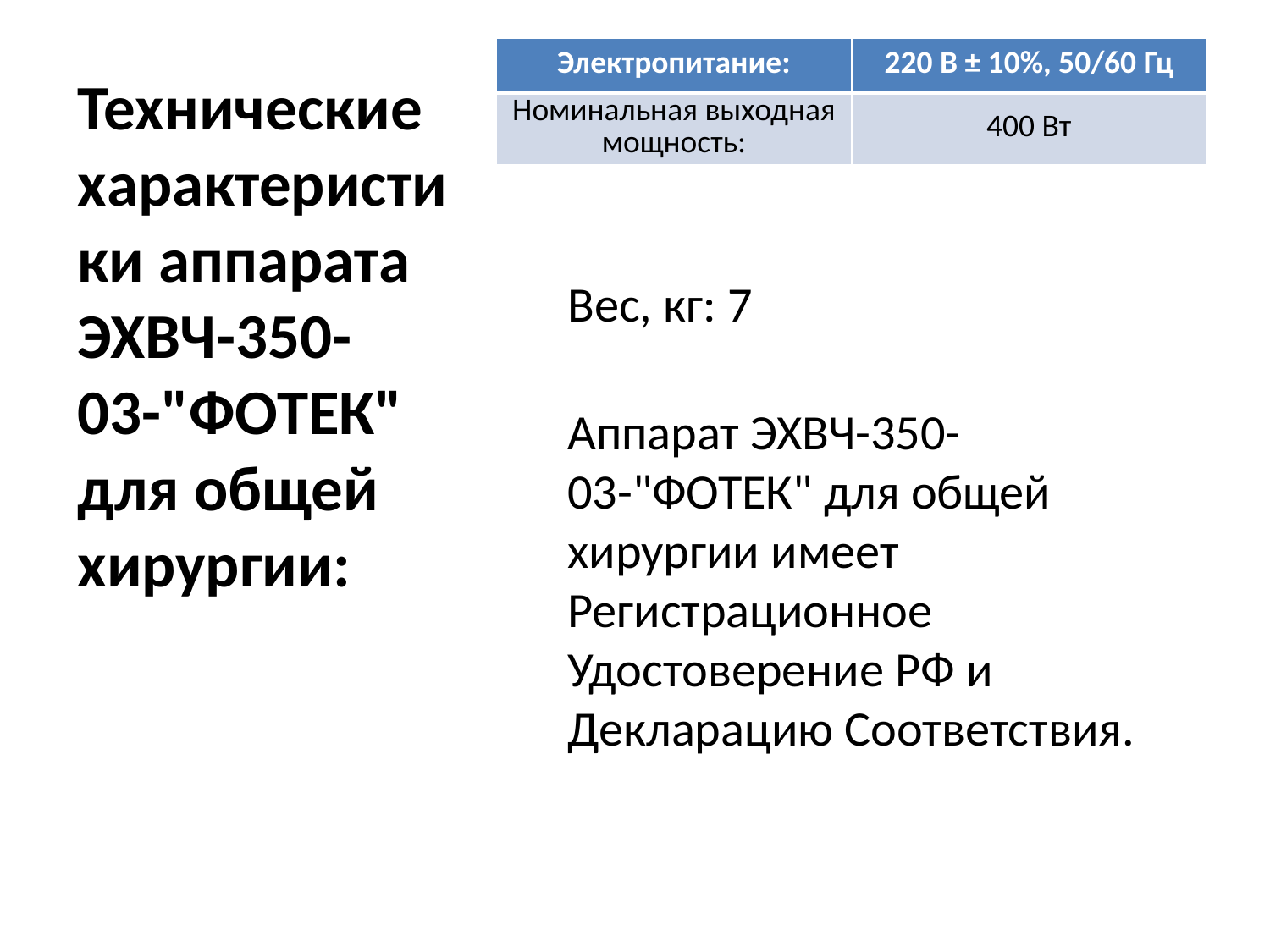

| Электропитание: | 220 В ± 10%, 50/60 Гц |
| --- | --- |
| Номинальная выходная мощность: | 400 Вт |
# Технические характеристики аппарата ЭХВЧ-350-03-"ФОТЕК" для общей хирургии:
Вес, кг: 7
Аппарат ЭХВЧ-350-03-"ФОТЕК" для общей хирургии имеет Регистрационное Удостоверение РФ и Декларацию Соответствия.